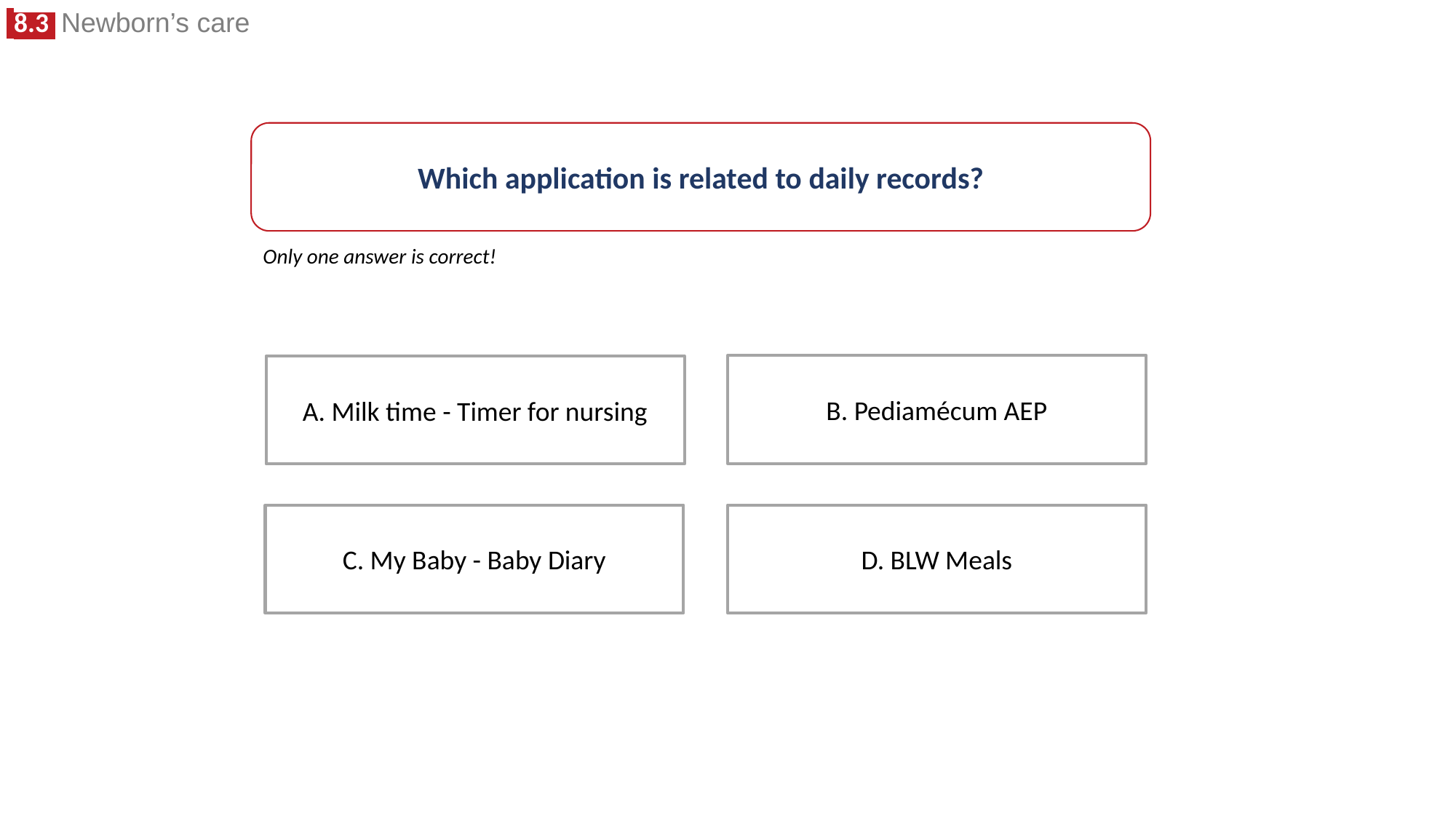

Which application is related to daily records?
Only one answer is correct!
B. Pediamécum AEP
A. Milk time - Timer for nursing
C. My Baby - Baby Diary
D. BLW Meals